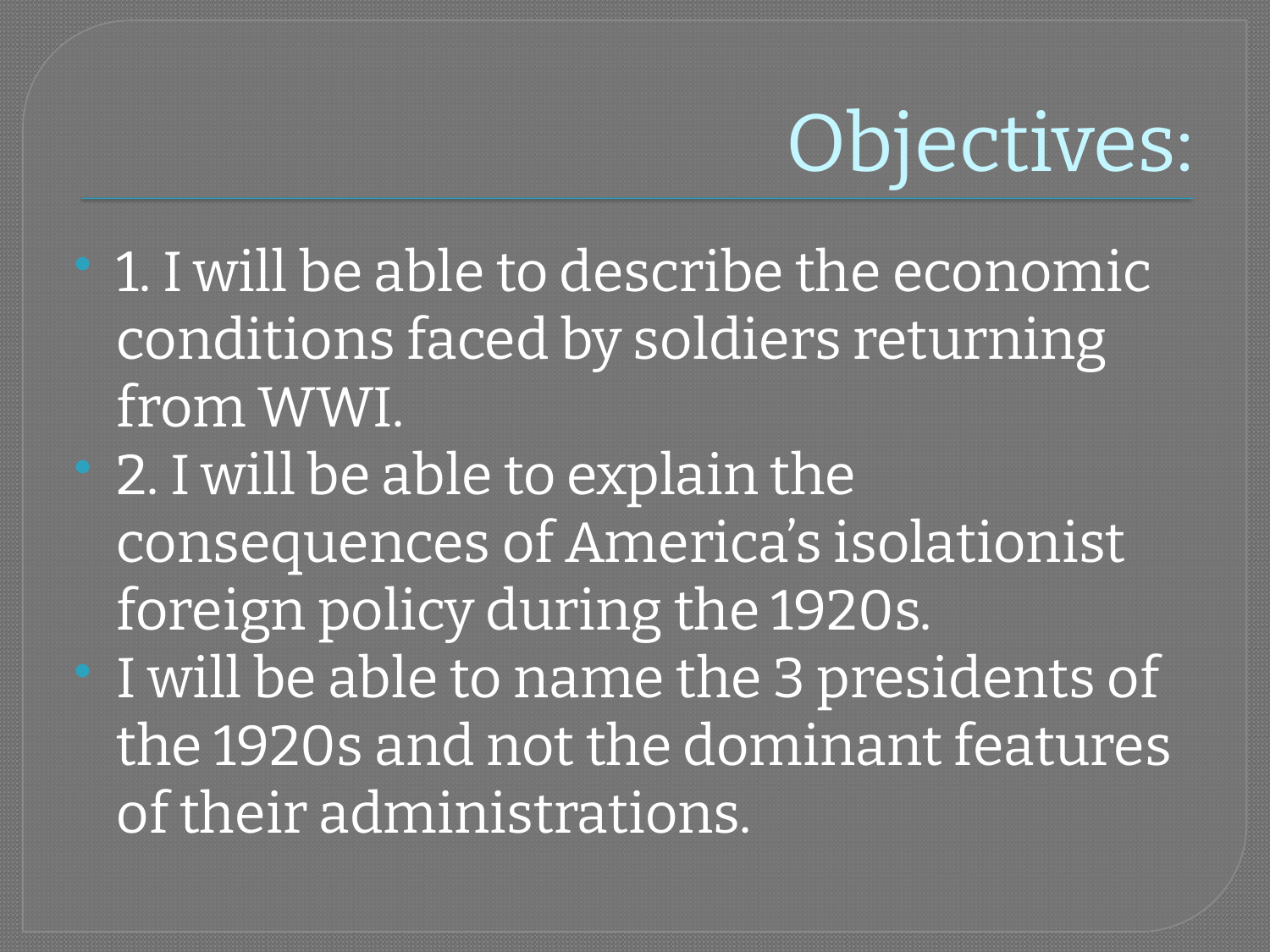

# Objectives:
1. I will be able to describe the economic conditions faced by soldiers returning from WWI.
2. I will be able to explain the consequences of America’s isolationist foreign policy during the 1920s.
I will be able to name the 3 presidents of the 1920s and not the dominant features of their administrations.